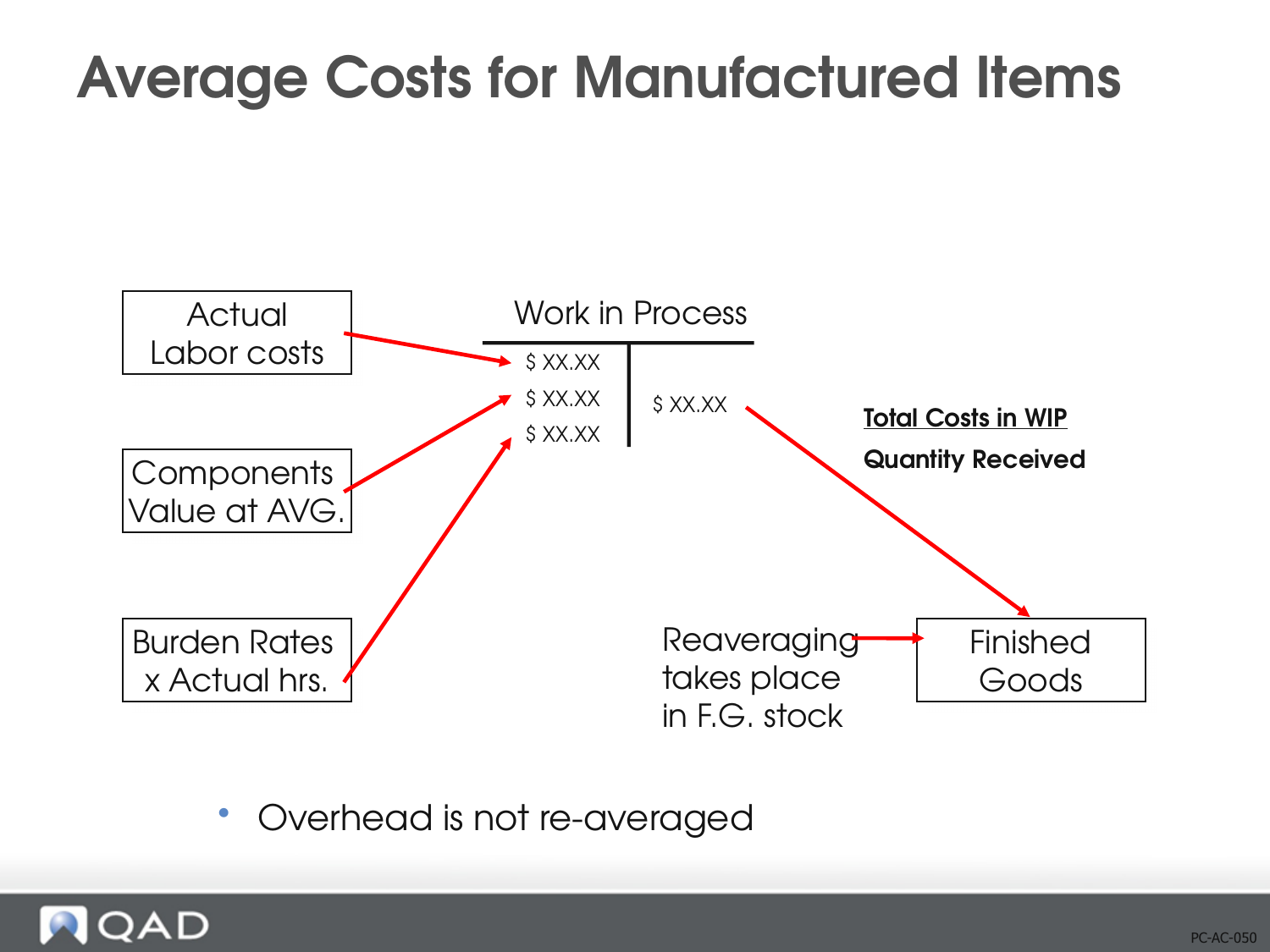

# Average Costs for Manufactured Items
Work in Process

Actual
Labor costs

$ XX.XX
$ XX.XX
$ XX.XX
$ XX.XX

Total Costs in WIP
Quantity Received

Components
Value at AVG.
Reaveraging
takes place
in F.G. stock
Burden Rates
x Actual hrs.
Finished
Goods

Overhead is not re-averaged
PC-AC-050